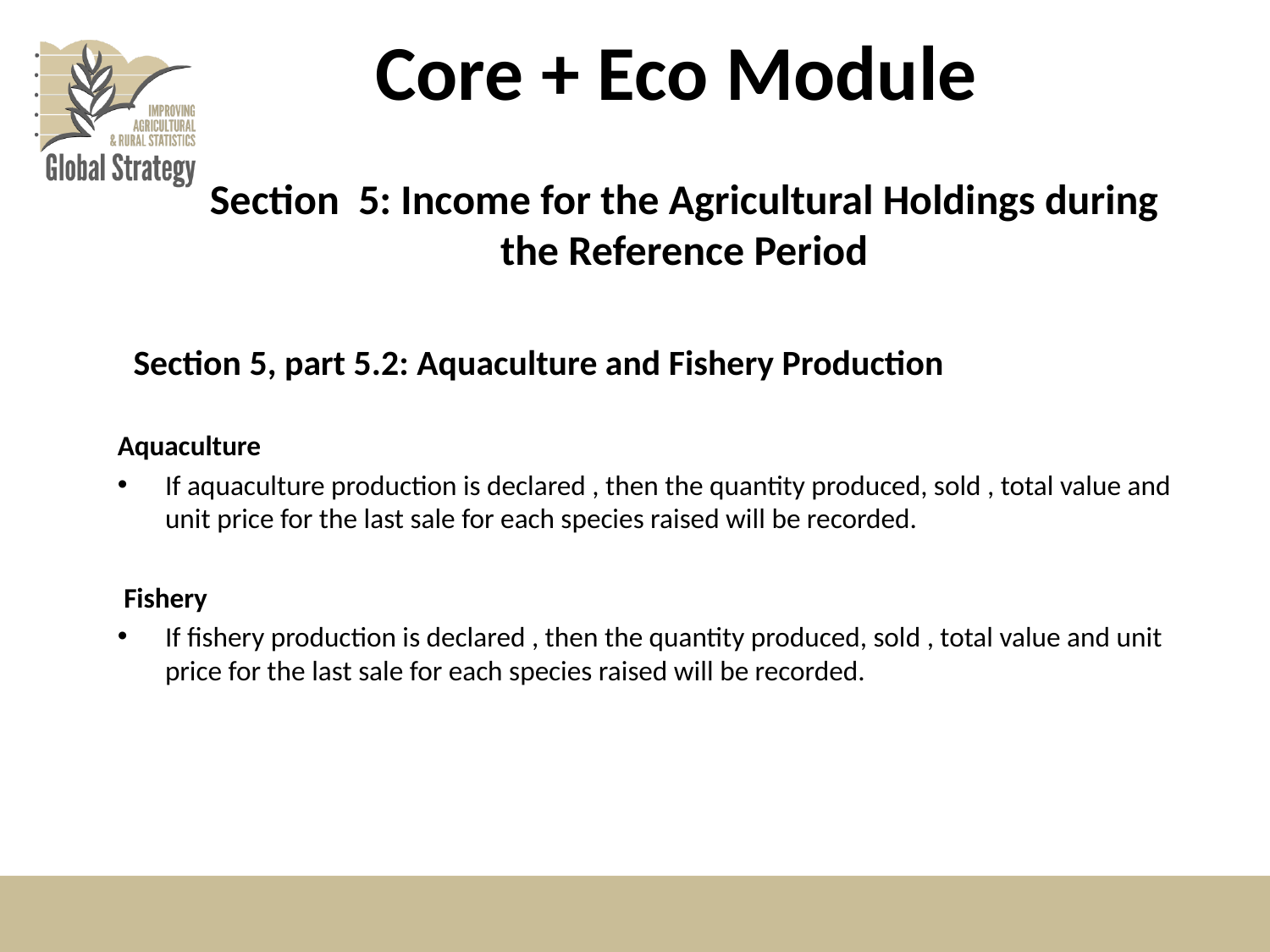

# Core + Eco Module
Section  5: Income for the Agricultural Holdings during the Reference Period

Section 5, part 5.2: Aquaculture and Fishery Production

Aquaculture
If aquaculture production is declared , then the quantity produced, sold , total value and unit price for the last sale for each species raised will be recorded.

 Fishery
If fishery production is declared , then the quantity produced, sold , total value and unit price for the last sale for each species raised will be recorded.